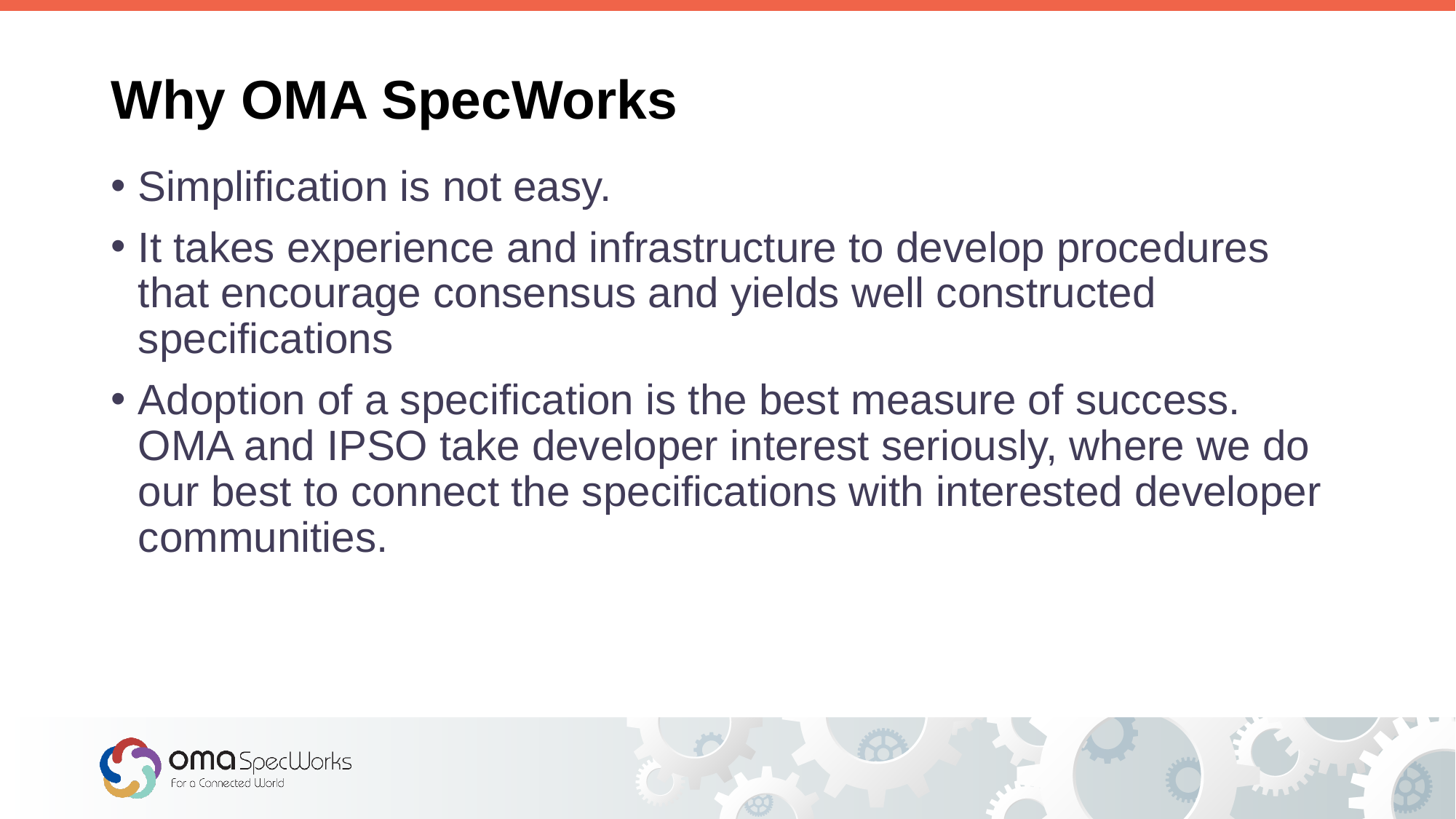

# Why OMA SpecWorks
Simplification is not easy.
It takes experience and infrastructure to develop procedures that encourage consensus and yields well constructed specifications
Adoption of a specification is the best measure of success.  OMA and IPSO take developer interest seriously, where we do our best to connect the specifications with interested developer communities.